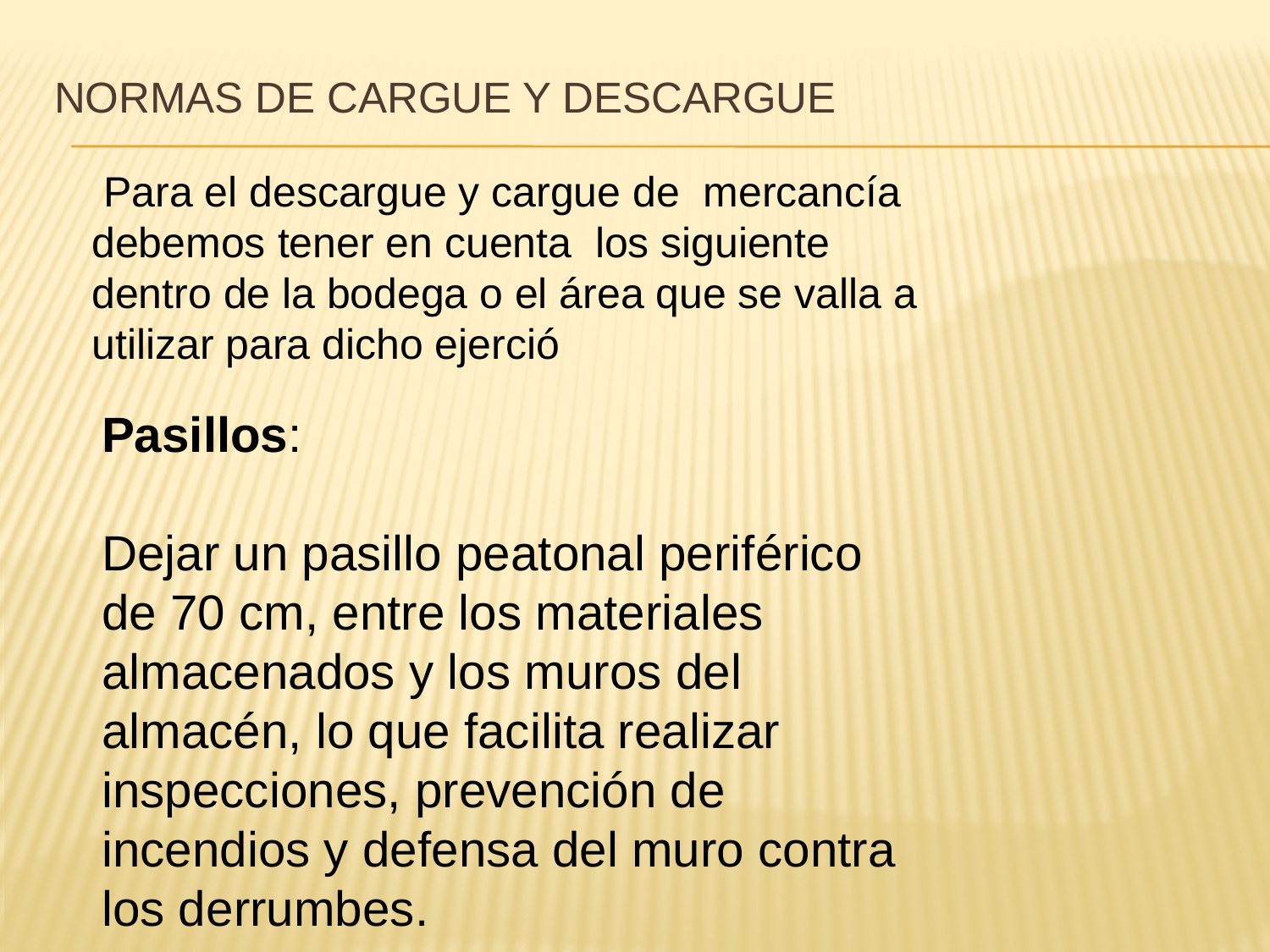

# Normas de cargue y descargue
 Para el descargue y cargue de  mercancía debemos tener en cuenta  los siguiente dentro de la bodega o el área que se valla a utilizar para dicho ejerció
Pasillos:

Dejar un pasillo peatonal periférico de 70 cm, entre los materiales almacenados y los muros del almacén, lo que facilita realizar inspecciones, prevención de incendios y defensa del muro contra los derrumbes.